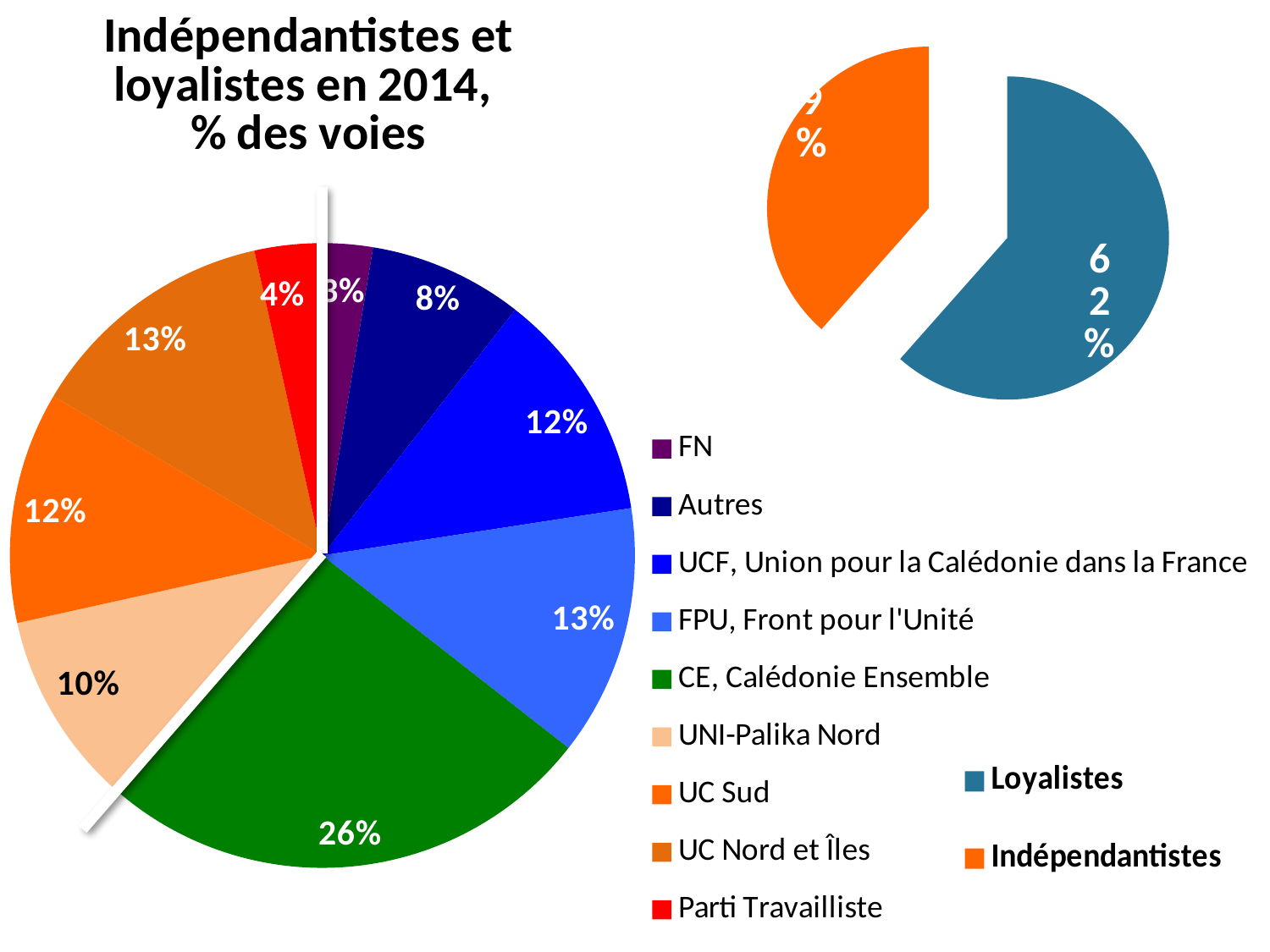

### Chart: Indépendantistes et loyalistes en 2014,
% des voies

| Category |  |
|---|---|
| FN | 0.026 |
| Autres  | 0.08 |
| UCF, Union pour la Calédonie dans la France | 0.12 |
| FPU, Front pour l'Unité | 0.13 |
| CE, Calédonie Ensemble  | 0.26 |
| UNI-Palika Nord | 0.1 |
| UC Sud | 0.12 |
| UC Nord et Îles | 0.13 |
| Parti Travailliste | 0.035 |

### Chart

| Category |  |
|---|---|
| Loyalistes | 0.616 |
| Indépendantistes | 0.385 |

### Chart: Indépendantistes et loyalistes en 2014, % des voies

| Category |  |
|---|---|
| FN | 0.026 |
| Autres  | 0.08 |
| UCF, Union pour la Calédonie dans la France | 0.12 |
| FPU, Front pour l'Unité | 0.13 |
| CE, Calédonie Ensemble  | 0.26 |
| UNI-Palika Nord | 0.1 |
| UC Sud | 0.12 |
| UC Nord et Îles | 0.13 |
| Parti Travailliste | 0.035 |

### Chart

| Category |  |
|---|---|
| Loyalistes | 0.616 |
| Indépendantistes | 0.385 |